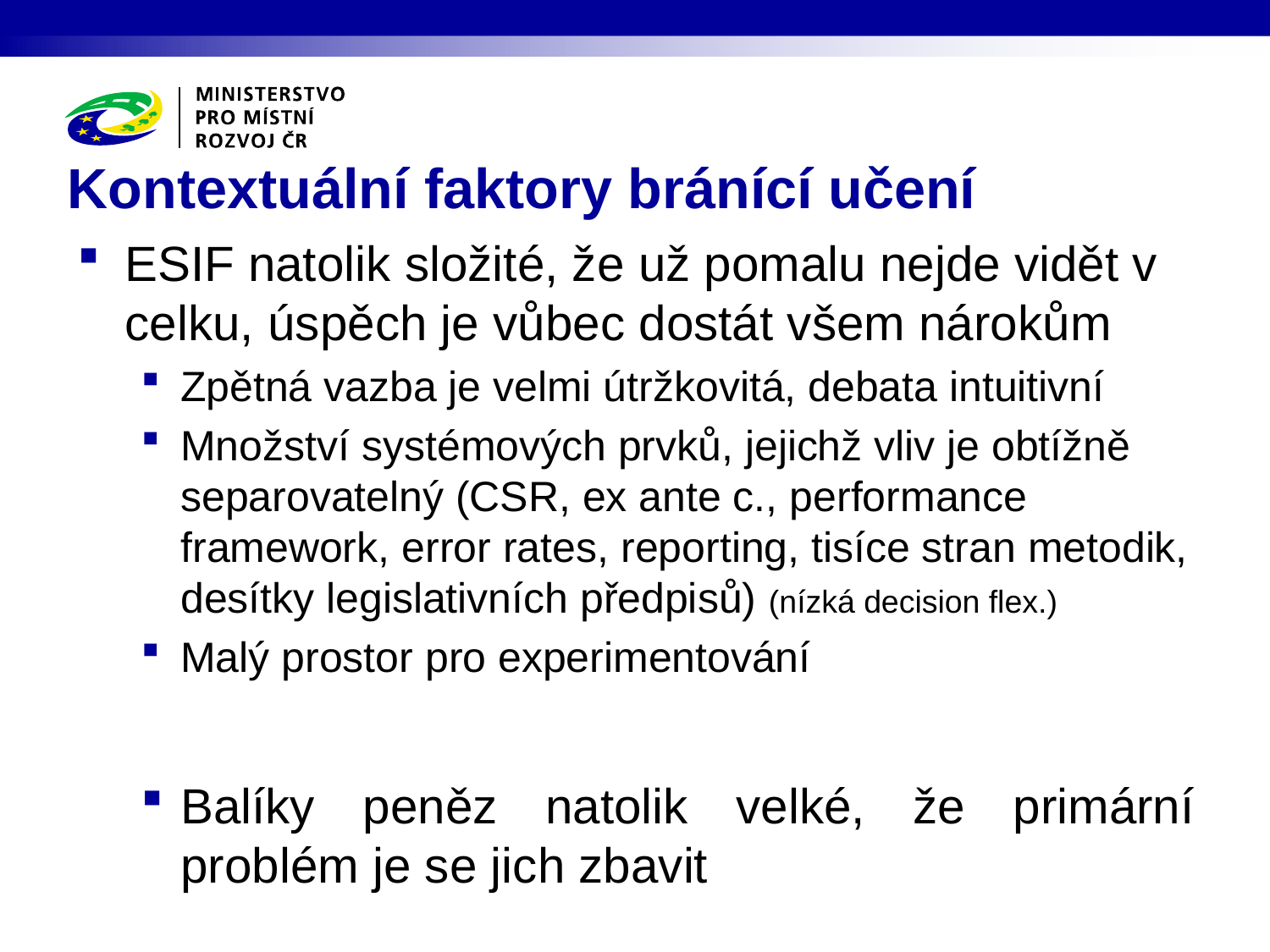

# Kontextuální faktory bránící učení
ESIF natolik složité, že už pomalu nejde vidět v celku, úspěch je vůbec dostát všem nárokům
Zpětná vazba je velmi útržkovitá, debata intuitivní
Množství systémových prvků, jejichž vliv je obtížně separovatelný (CSR, ex ante c., performance framework, error rates, reporting, tisíce stran metodik, desítky legislativních předpisů) (nízká decision flex.)
Malý prostor pro experimentování

Balíky peněz natolik velké, že primární problém je se jich zbavit